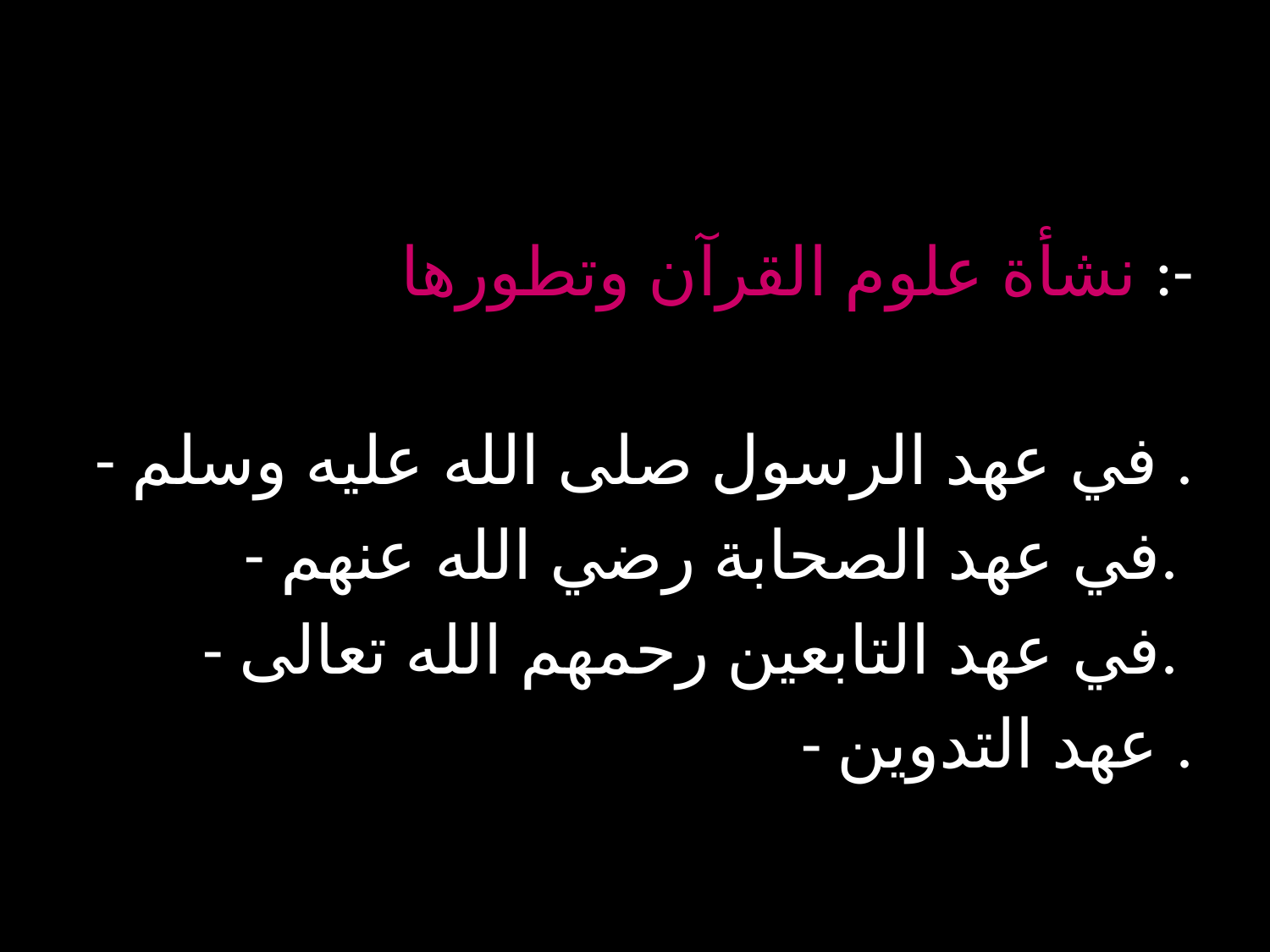

نشأة علوم القرآن وتطورها :-

- في عهد الرسول صلى الله عليه وسلم .
- في عهد الصحابة رضي الله عنهم.
- في عهد التابعين رحمهم الله تعالى.
- عهد التدوين .